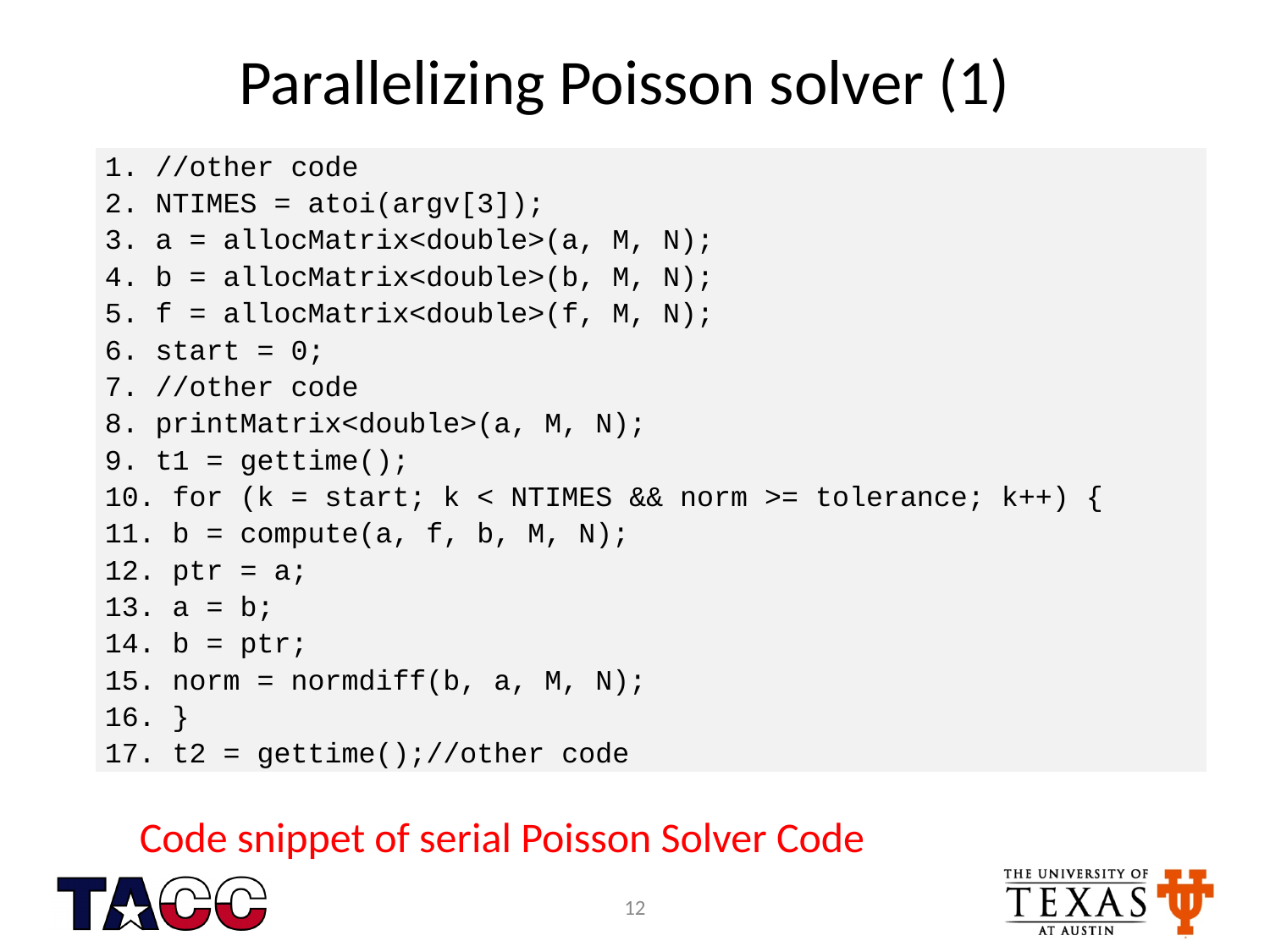

# Parallelizing Poisson solver (1)
| 1. //other code 2. NTIMES = atoi(argv[3]); 3. a = allocMatrix<double>(a, M, N); 4. b = allocMatrix<double>(b, M, N); 5. f = allocMatrix<double>(f, M, N); 6. start = 0; 7. //other code 8. printMatrix<double>(a, M, N); 9. t1 = gettime(); 10. for (k = start; k < NTIMES && norm >= tolerance; k++) { 11. b = compute(a, f, b, M, N); 12. ptr = a; 13. a = b; 14. b = ptr; 15. norm = normdiff(b, a, M, N); 16. } 17. t2 = gettime();//other code |
| --- |
Code snippet of serial Poisson Solver Code
12